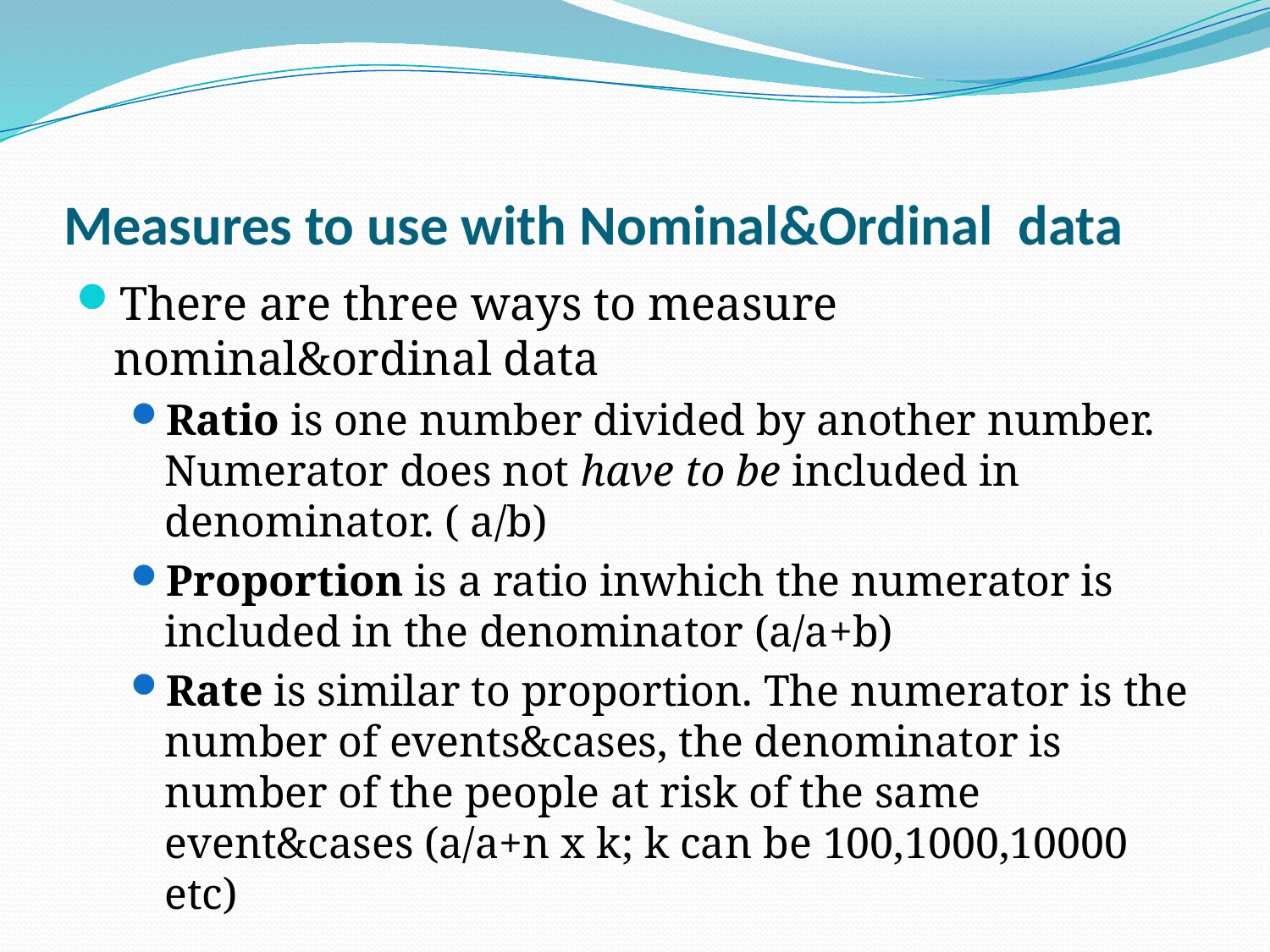

# Measures to use with Nominal&Ordinal  data
There are three ways to measure nominal&ordinal data
Ratio is one number divided by another number. Numerator does not have to be included in denominator. ( a/b)
Proportion is a ratio inwhich the numerator is included in the denominator (a/a+b)
Rate is similar to proportion. The numerator is the number of events&cases, the denominator is number of the people at risk of the same event&cases (a/a+n x k; k can be 100,1000,10000 etc)